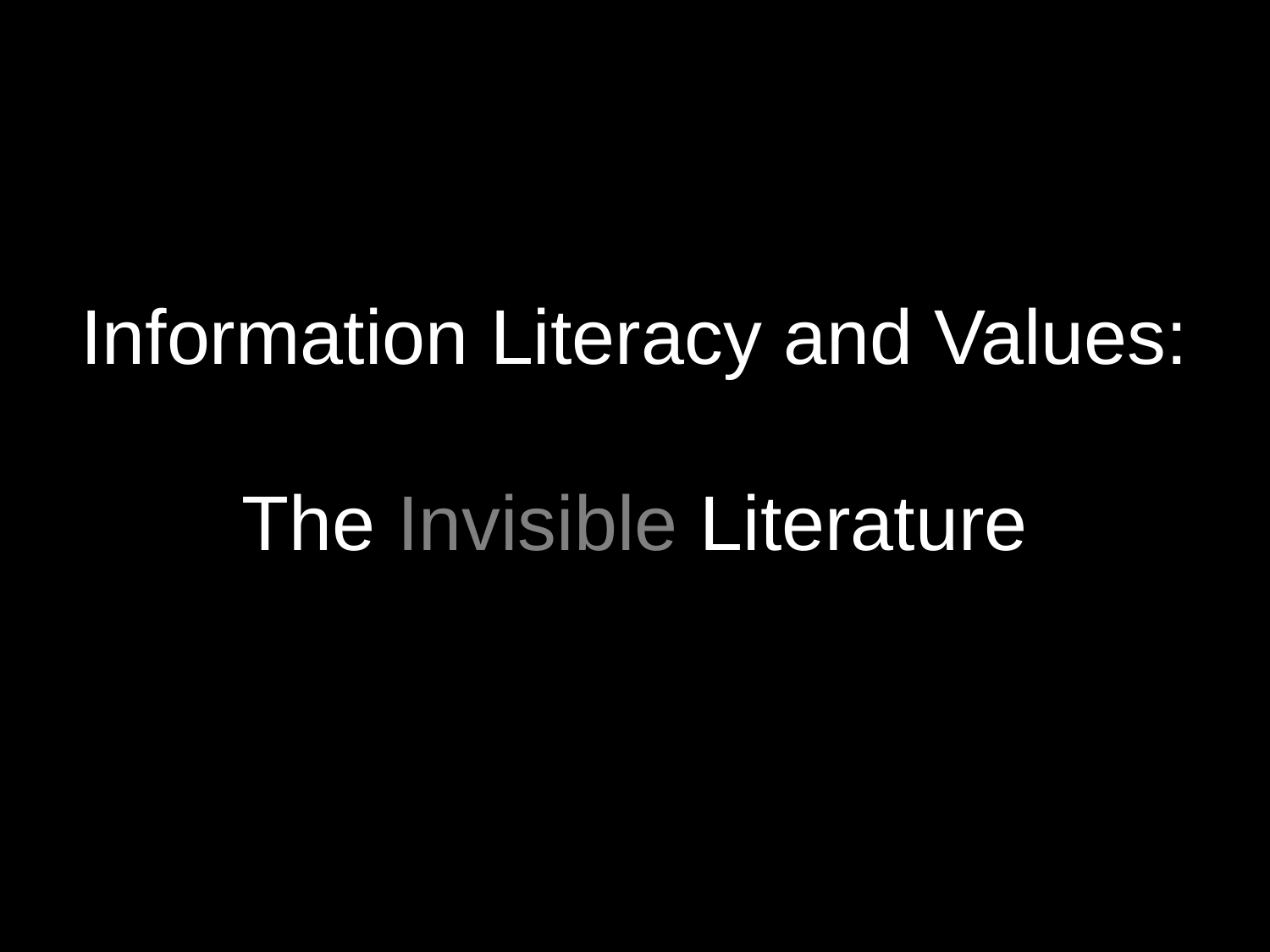

# Information Literacy and Values: The Invisible Literature